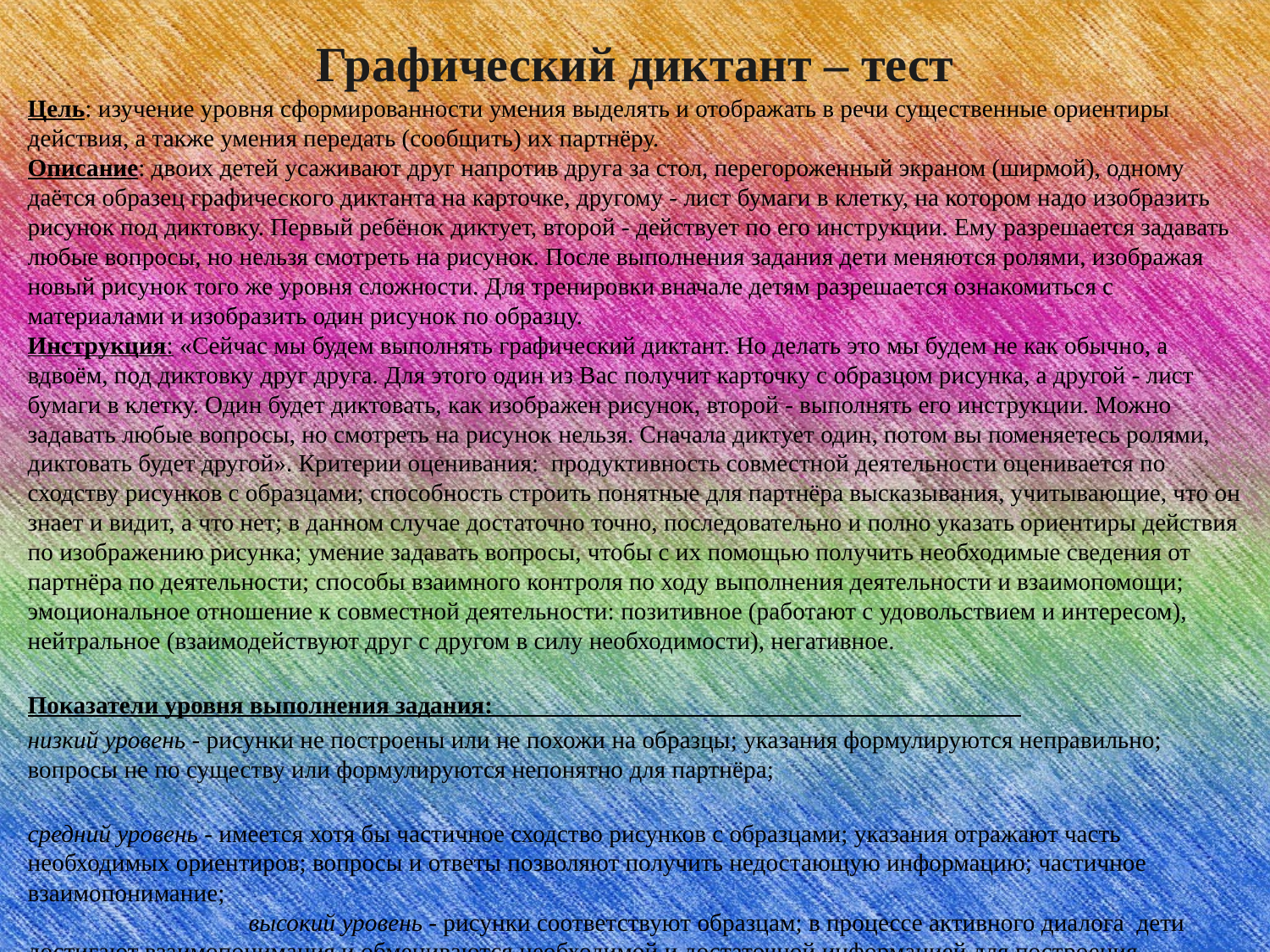

# Графический диктант – тест
Цель: изучение уровня сформированности умения выделять и отображать в речи существенные ориентиры действия, а также умения передать (сообщить) их партнёру.                                                                                         Описание: двоих детей усаживают друг напротив друга за стол, перегороженный экраном (ширмой), одному даётся образец графического диктанта на карточке, другому - лист бумаги в клетку, на котором надо изобразить рисунок под диктовку. Первый ребёнок диктует, второй - действует по его инструкции. Ему разрешается задавать любые вопросы, но нельзя смотреть на рисунок. После выполнения задания дети меняются ролями, изображая новый рисунок того же уровня сложности. Для тренировки вначале детям разрешается ознакомиться с материалами и изобразить один рисунок по образцу.                                                                                      Инструкция: «Сейчас мы будем выполнять графический диктант. Но делать это мы будем не как обычно, а вдвоём, под диктовку друг друга. Для этого один из Вас получит карточку с образцом рисунка, а другой - лист бумаги в клетку. Один будет диктовать, как изображен рисунок, второй - выполнять его инструкции. Можно задавать любые вопросы, но смотреть на рисунок нельзя. Сначала диктует один, потом вы поменяетесь ролями, диктовать будет другой». Критерии оценивания:  продуктивность совместной деятельности оценивается по сходству рисунков с образцами; способность строить понятные для партнёра высказывания, учитывающие, что он знает и видит, а что нет; в данном случае достаточно точно, последовательно и полно указать ориентиры действия по изображению рисунка; умение задавать вопросы, чтобы с их помощью получить необходимые сведения от партнёра по деятельности; способы взаимного контроля по ходу выполнения деятельности и взаимопомощи; эмоциональное отношение к совместной деятельности: позитивное (работают с удовольствием и интересом), нейтральное (взаимодействуют друг с другом в силу необходимости), негативное.
Показатели уровня выполнения задания:
низкий уровень - рисунки не построены или не похожи на образцы; указания формулируются неправильно; вопросы не по существу или формулируются непонятно для партнёра;
средний уровень - имеется хотя бы частичное сходство рисунков с образцами; указания отражают часть необходимых ориентиров; вопросы и ответы позволяют получить недостающую информацию; частичное взаимопонимание;                                                                                                                                                                                                          высокий уровень - рисунки соответствуют образцам; в процессе активного диалога  дети достигают взаимопонимания и обмениваются необходимой и достаточной информацией для построения рисунков; доброжелательно следят за реализацией принятого замысла и соблюдением правил.